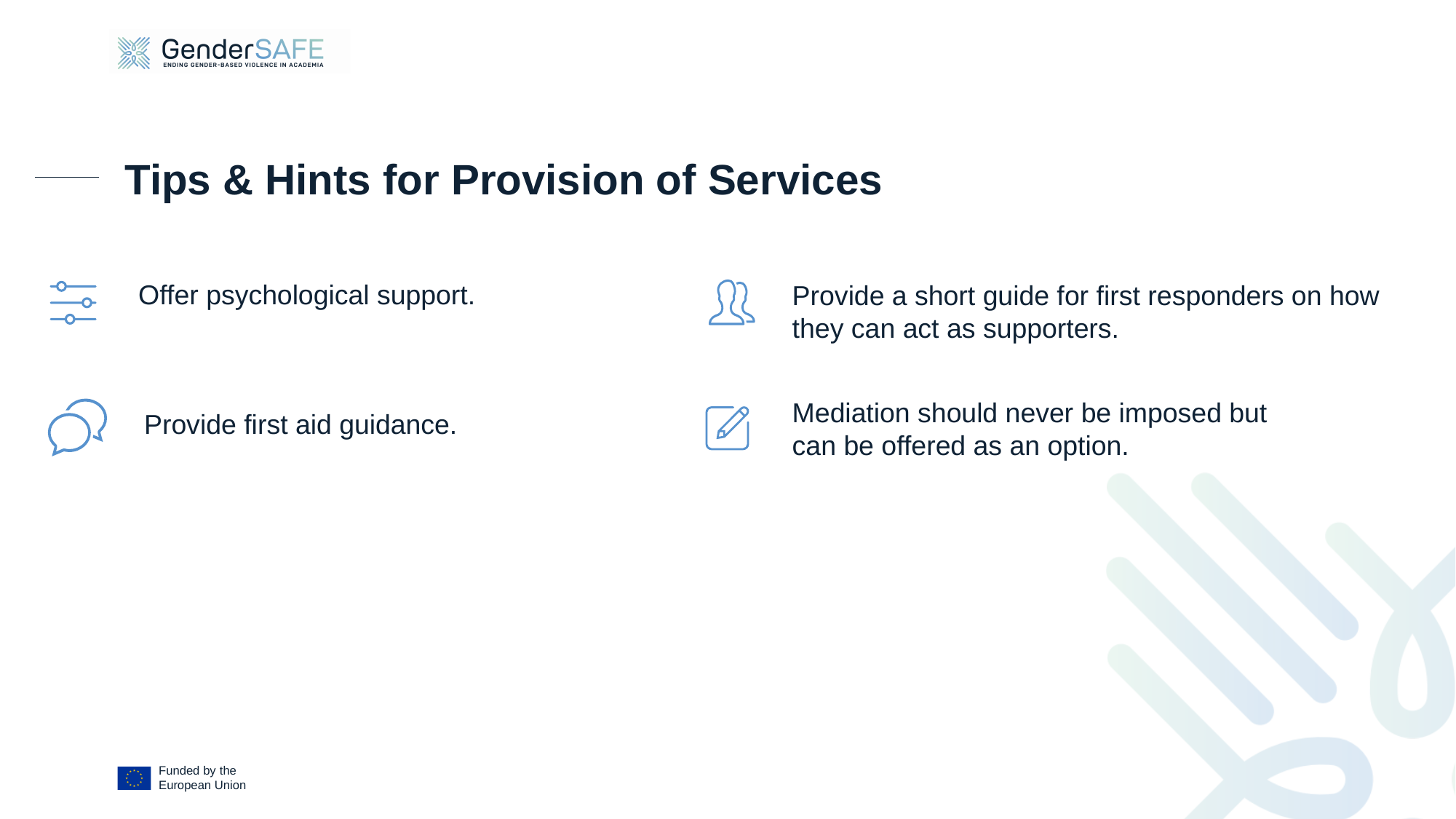

# Tips & Hints for Provision of Services
Offer psychological support.
Provide a short guide for first responders on how they can act as supporters.

Mediation should never be imposed but can be offered as an option.

Provide first aid guidance.